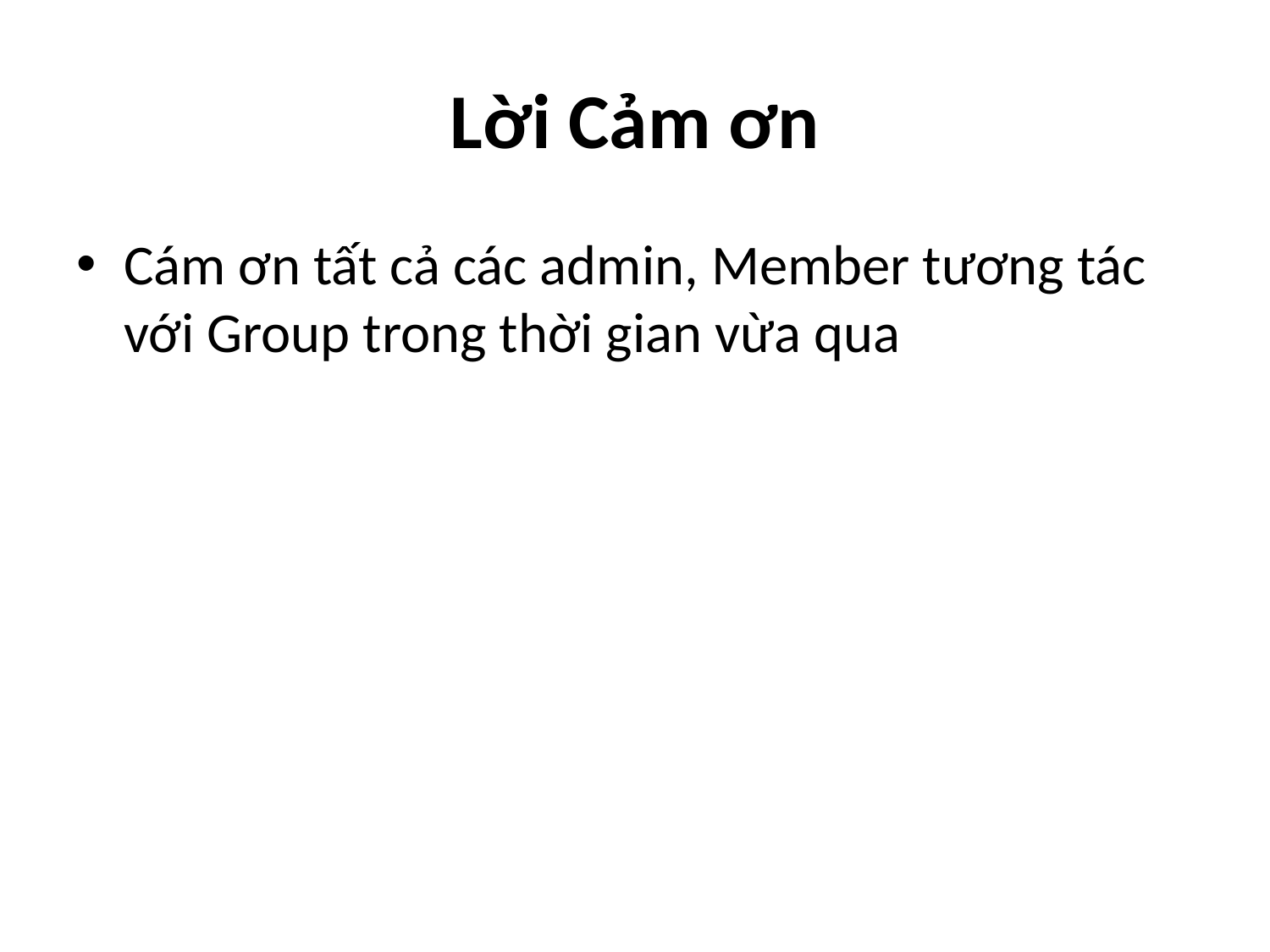

# Lời Cảm ơn
Cám ơn tất cả các admin, Member tương tác với Group trong thời gian vừa qua